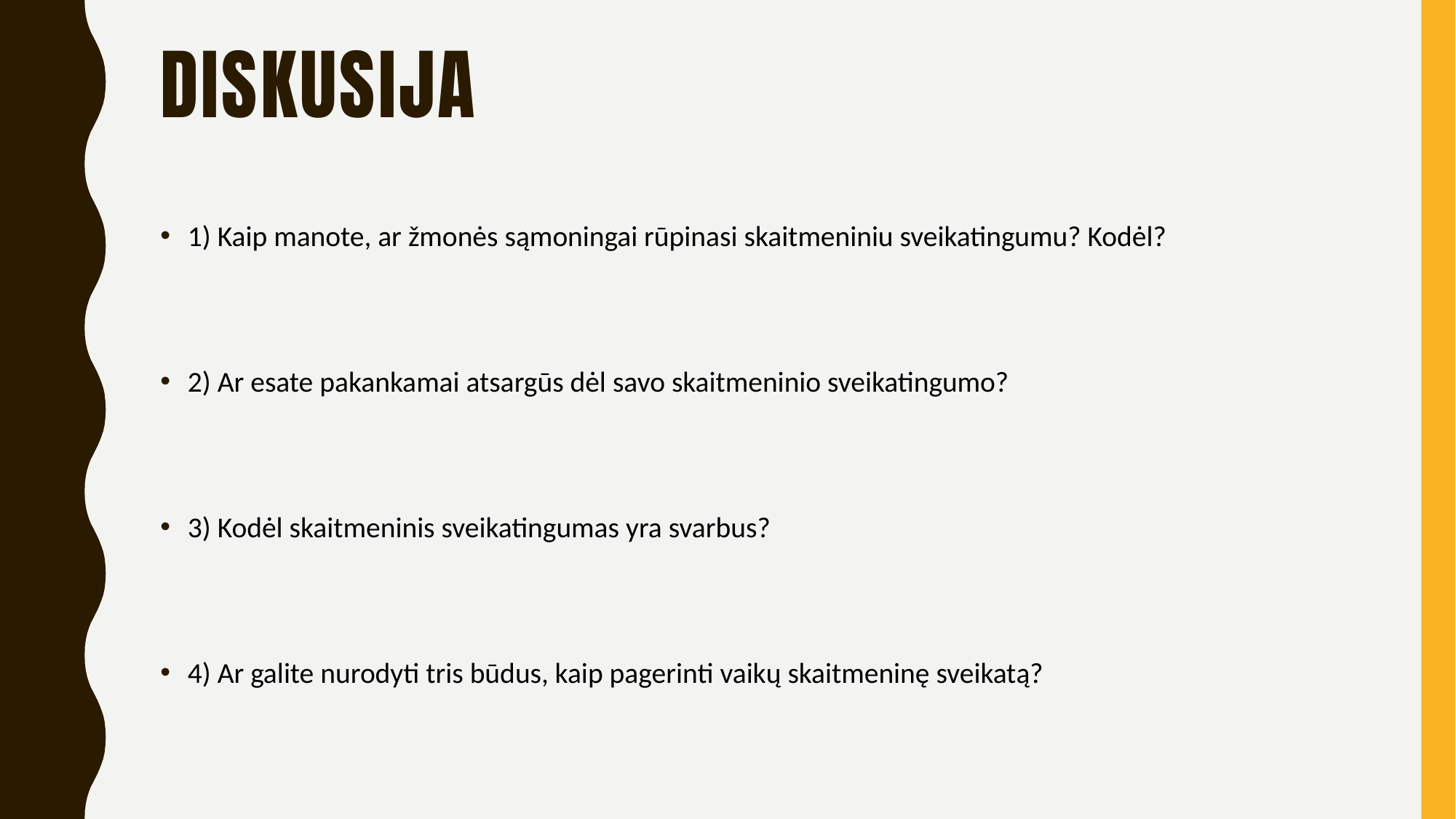

# dIsKUSIJA
1) Kaip manote, ar žmonės sąmoningai rūpinasi skaitmeniniu sveikatingumu? Kodėl?

2) Ar esate pakankamai atsargūs dėl savo skaitmeninio sveikatingumo?

3) Kodėl skaitmeninis sveikatingumas yra svarbus?

4) Ar galite nurodyti tris būdus, kaip pagerinti vaikų skaitmeninę sveikatą?